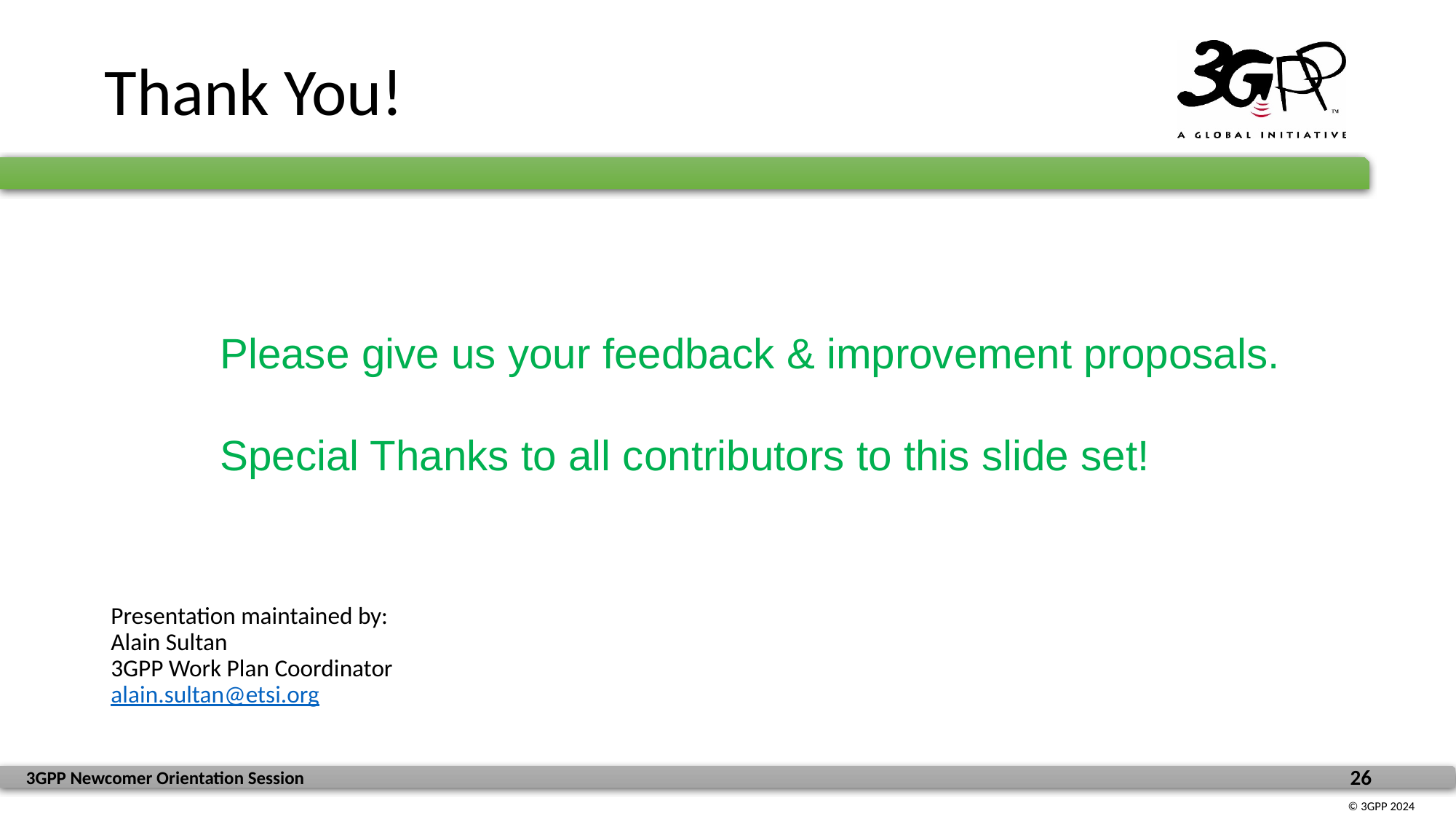

# Thank You!

Presentation maintained by:
Alain Sultan
3GPP Work Plan Coordinator
alain.sultan@etsi.org
Please give us your feedback & improvement proposals.

Special Thanks to all contributors to this slide set!